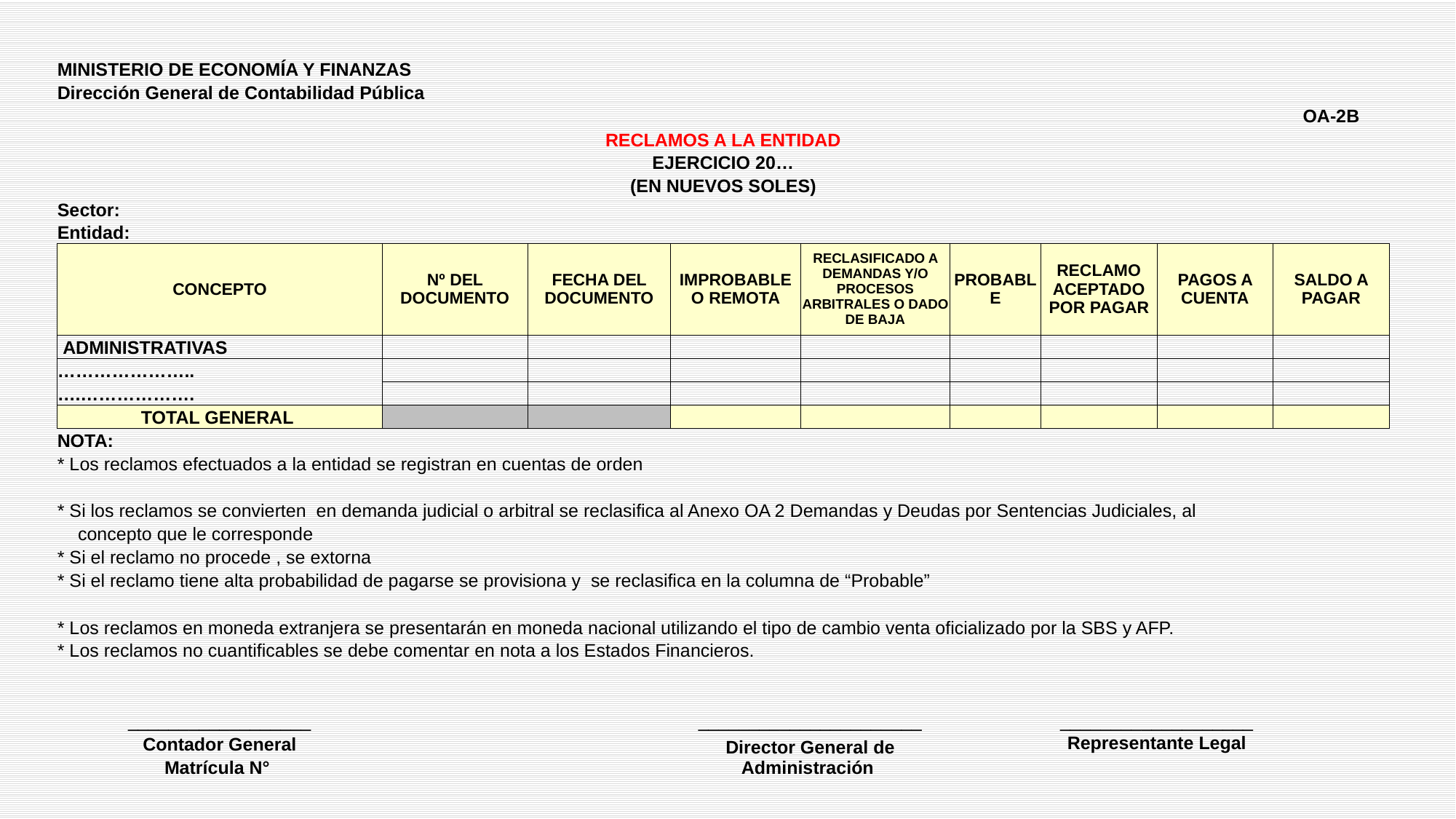

| MINISTERIO DE ECONOMÍA Y FINANZAS |  |  |  |  |  |  |  |  |
| --- | --- | --- | --- | --- | --- | --- | --- | --- |
| Dirección General de Contabilidad Pública |  |  |  |  |  |  |  |  |
|  |  |  |  |  |  |  |  | OA-2B |
| RECLAMOS A LA ENTIDAD |  |  |  |  |  |  |  |  |
| EJERCICIO 20… |  |  |  |  |  |  |  |  |
| (EN NUEVOS SOLES) |  |  |  |  |  |  |  |  |
| Sector: |  |  |  |  |  |  |  |  |
| Entidad: |  |  |  |  |  |  |  |  |
| CONCEPTO | Nº DEL DOCUMENTO | FECHA DEL DOCUMENTO | IMPROBABLE O REMOTA | RECLASIFICADO A DEMANDAS Y/O PROCESOS ARBITRALES O DADO DE BAJA | PROBABLE | RECLAMO ACEPTADO POR PAGAR | PAGOS A CUENTA | SALDO A PAGAR |
| ADMINISTRATIVAS |  |  |  |  |  |  |  |  |
| ………………….. |  |  |  |  |  |  |  |  |
| ….………………. |  |  |  |  |  |  |  |  |
| TOTAL GENERAL |  |  |  |  |  |  |  |  |
| NOTA: |  |  |  |  |  |  |  |  |
| \* Los reclamos efectuados a la entidad se registran en cuentas de orden |  |  |  |  |  |  |  |  |
| \* Si los reclamos se convierten en demanda judicial o arbitral se reclasifica al Anexo OA 2 Demandas y Deudas por Sentencias Judiciales, al |  |  |  |  |  |  |  |  |
| concepto que le corresponde |  |  |  |  |  |  |  |  |
| \* Si el reclamo no procede , se extorna |  |  |  |  |  |  |  |  |
| \* Si el reclamo tiene alta probabilidad de pagarse se provisiona y se reclasifica en la columna de “Probable” |  |  |  |  |  |  |  |  |
| \* Los reclamos en moneda extranjera se presentarán en moneda nacional utilizando el tipo de cambio venta oficializado por la SBS y AFP. |  |  |  |  |  |  |  |  |
| \* Los reclamos no cuantificables se debe comentar en nota a los Estados Financieros. |  |  |  |  |  |  |  |  |
|  |  |  |  |  |  |  |  |  |
| \_\_\_\_\_\_\_\_\_\_\_\_\_\_\_\_\_\_ |  |  | \_\_\_\_\_\_\_\_\_\_\_\_\_\_\_\_\_\_\_\_\_\_ |  |  | \_\_\_\_\_\_\_\_\_\_\_\_\_\_\_\_\_\_\_ |  |  |
| Contador General |  |  | Director General de Administración |  |  | Representante Legal |  |  |
| Matrícula N° |  |  |  |  |  |  |  |  |